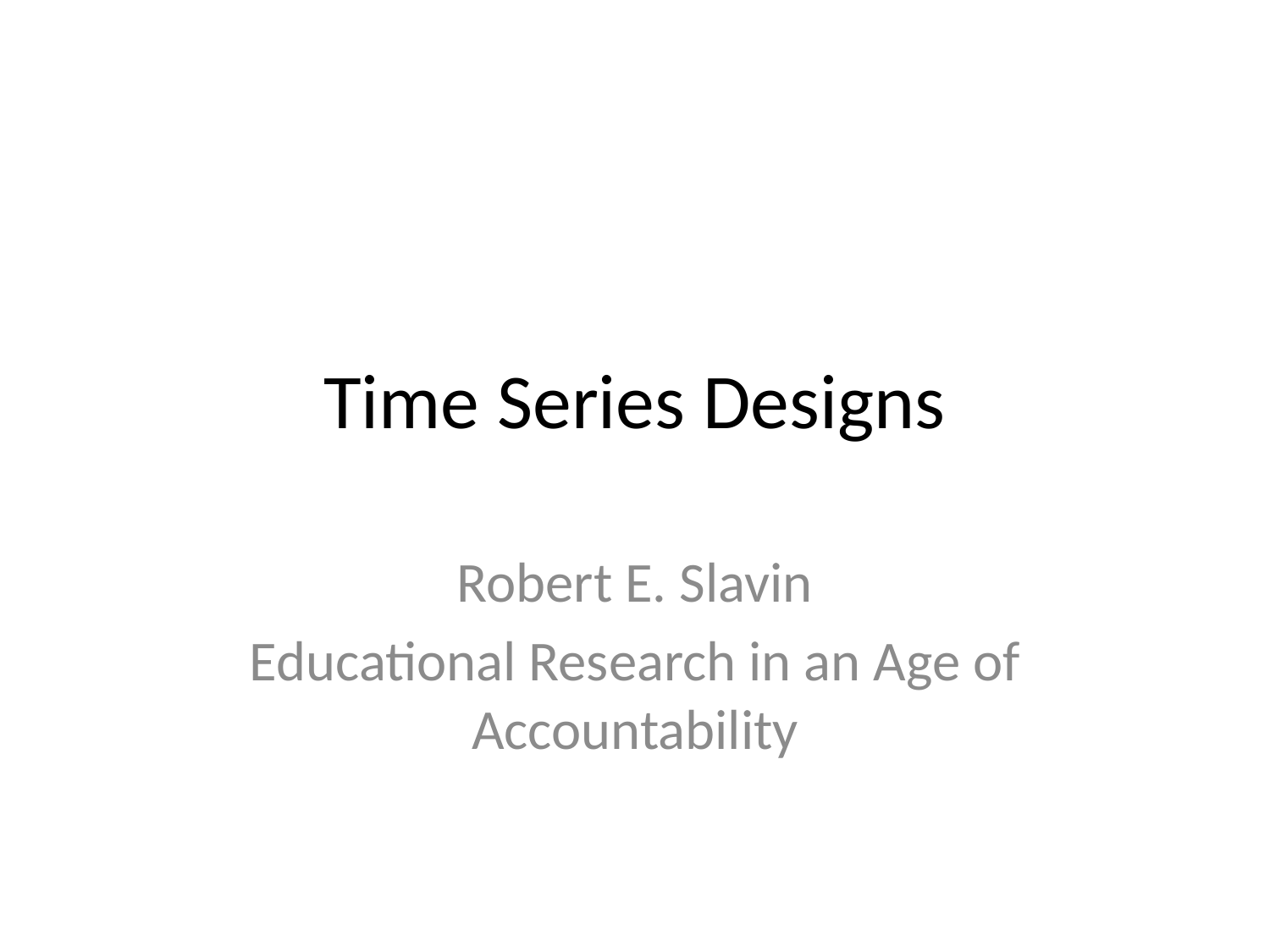

# Time Series Designs
Robert E. Slavin
Educational Research in an Age of Accountability